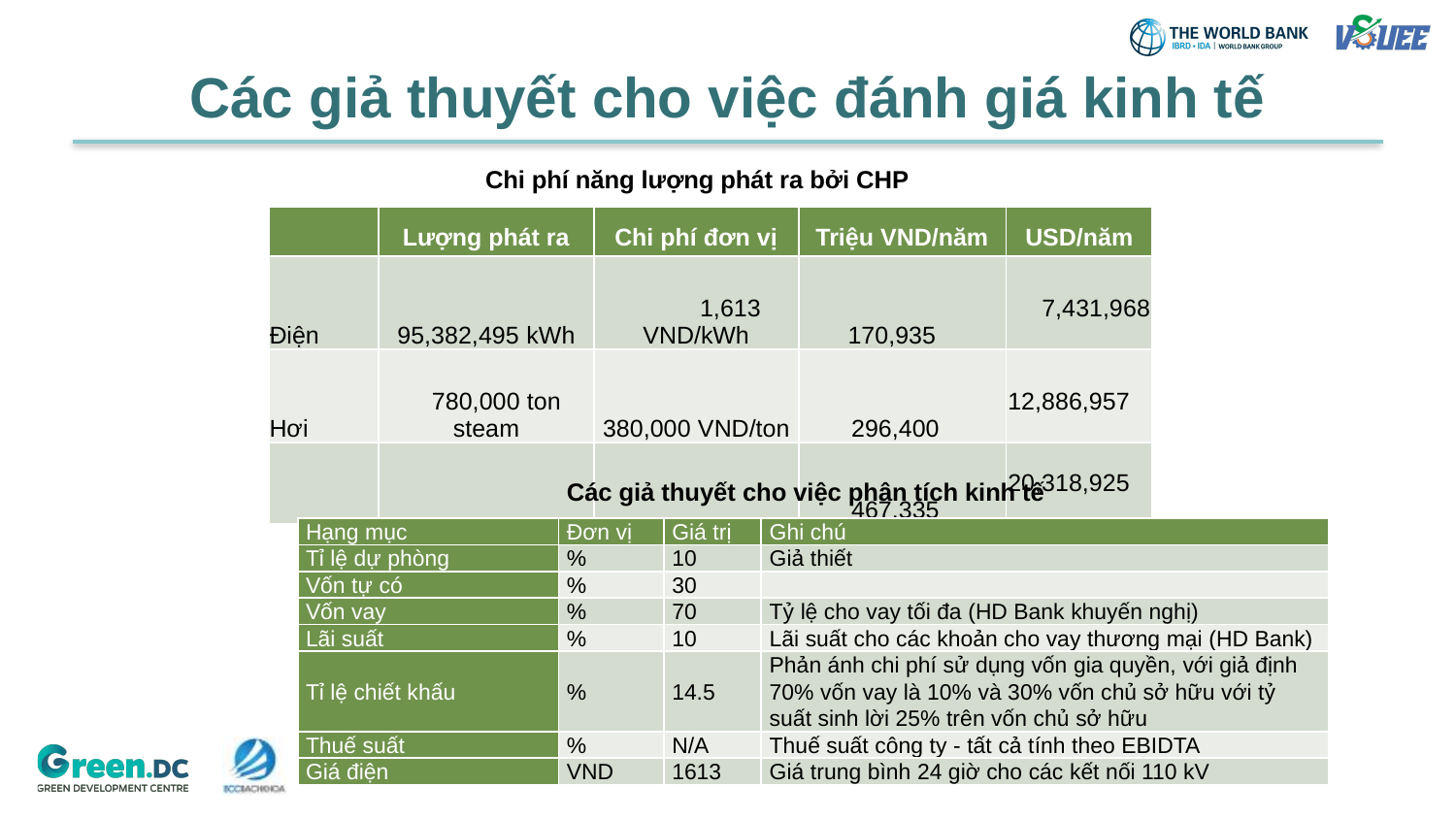

# Các giả thuyết cho việc đánh giá kinh tế
Chi phí năng lượng phát ra bởi CHP
|  | Lượng phát ra | Chi phí đơn vị | Triệu VND/năm | USD/năm |
| --- | --- | --- | --- | --- |
| Điện | 95,382,495 kWh | 1,613 VND/kWh | 170,935 | 7,431,968 |
| Hơi | 780,000 ton steam | 380,000 VND/ton | 296,400 | 12,886,957 |
|  |  |  | 467,335 | 20,318,925 |
Các giả thuyết cho việc phân tích kinh tế
| Hạng mục | Đơn vị | Giá trị | Ghi chú |
| --- | --- | --- | --- |
| Tỉ lệ dự phòng | % | 10 | Giả thiết |
| Vốn tự có | % | 30 |  |
| Vốn vay | % | 70 | Tỷ lệ cho vay tối đa (HD Bank khuyến nghị) |
| Lãi suất | % | 10 | Lãi suất cho các khoản cho vay thương mại (HD Bank) |
| Tỉ lệ chiết khấu | % | 14.5 | Phản ánh chi phí sử dụng vốn gia quyền, với giả định 70% vốn vay là 10% và 30% vốn chủ sở hữu với tỷ suất sinh lời 25% trên vốn chủ sở hữu |
| Thuế suất | % | N/A | Thuế suất công ty - tất cả tính theo EBIDTA |
| Giá điện | VND | 1613 | Giá trung bình 24 giờ cho các kết nối 110 kV |